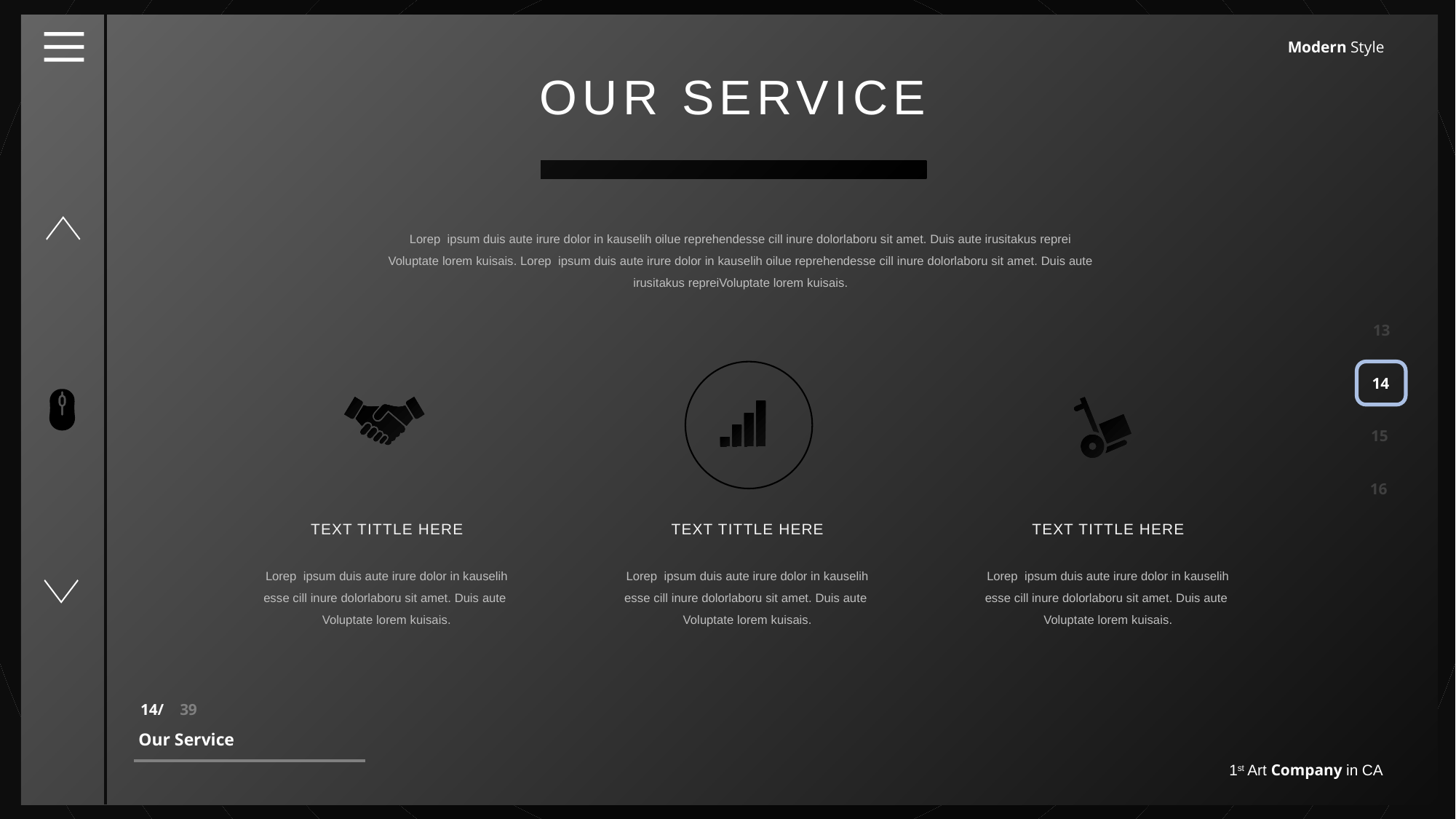

Modern Style
OUR SERVICE

Lorep  ipsum duis aute irure dolor in kauselih oilue reprehendesse cill inure dolorlaboru sit amet. Duis aute irusitakus reprei
Voluptate lorem kuisais. Lorep  ipsum duis aute irure dolor in kauselih oilue reprehendesse cill inure dolorlaboru sit amet. Duis aute irusitakus repreiVoluptate lorem kuisais.

13

14

15
16
TEXT TITTLE HERE
TEXT TITTLE HERE
TEXT TITTLE HERE
Lorep  ipsum duis aute irure dolor in kauselih
esse cill inure dolorlaboru sit amet. Duis aute
Voluptate lorem kuisais.
Lorep  ipsum duis aute irure dolor in kauselih
esse cill inure dolorlaboru sit amet. Duis aute
Voluptate lorem kuisais.
Lorep  ipsum duis aute irure dolor in kauselih
esse cill inure dolorlaboru sit amet. Duis aute
Voluptate lorem kuisais.

14/    39
Our Service
1st Art Company in CA